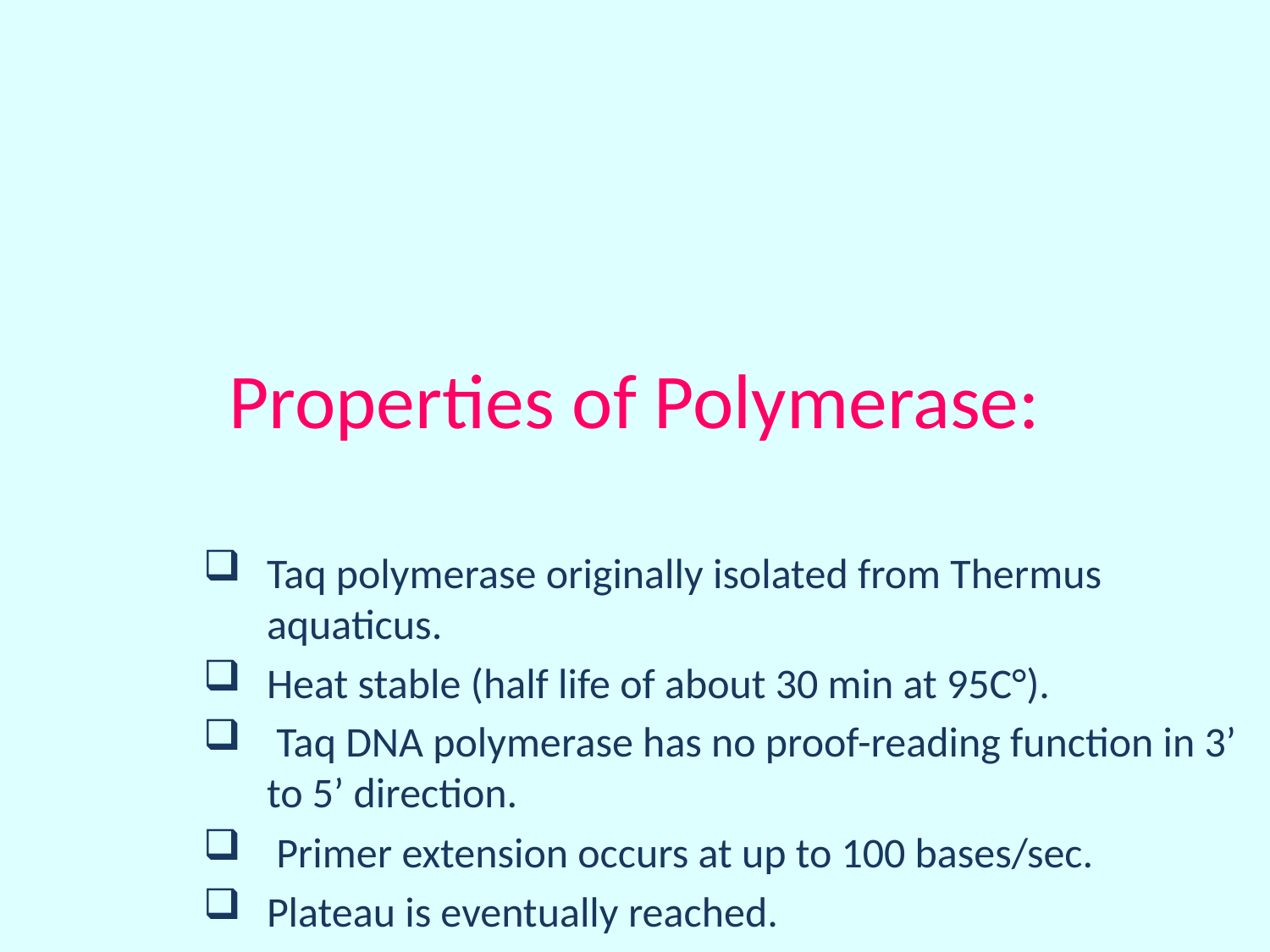

# Properties of Polymerase:
Taq polymerase originally isolated from Thermus aquaticus.
Heat stable (half life of about 30 min at 95C°).
 Taq DNA polymerase has no proof-reading function in 3’ to 5’ direction.
 Primer extension occurs at up to 100 bases/sec.
Plateau is eventually reached.